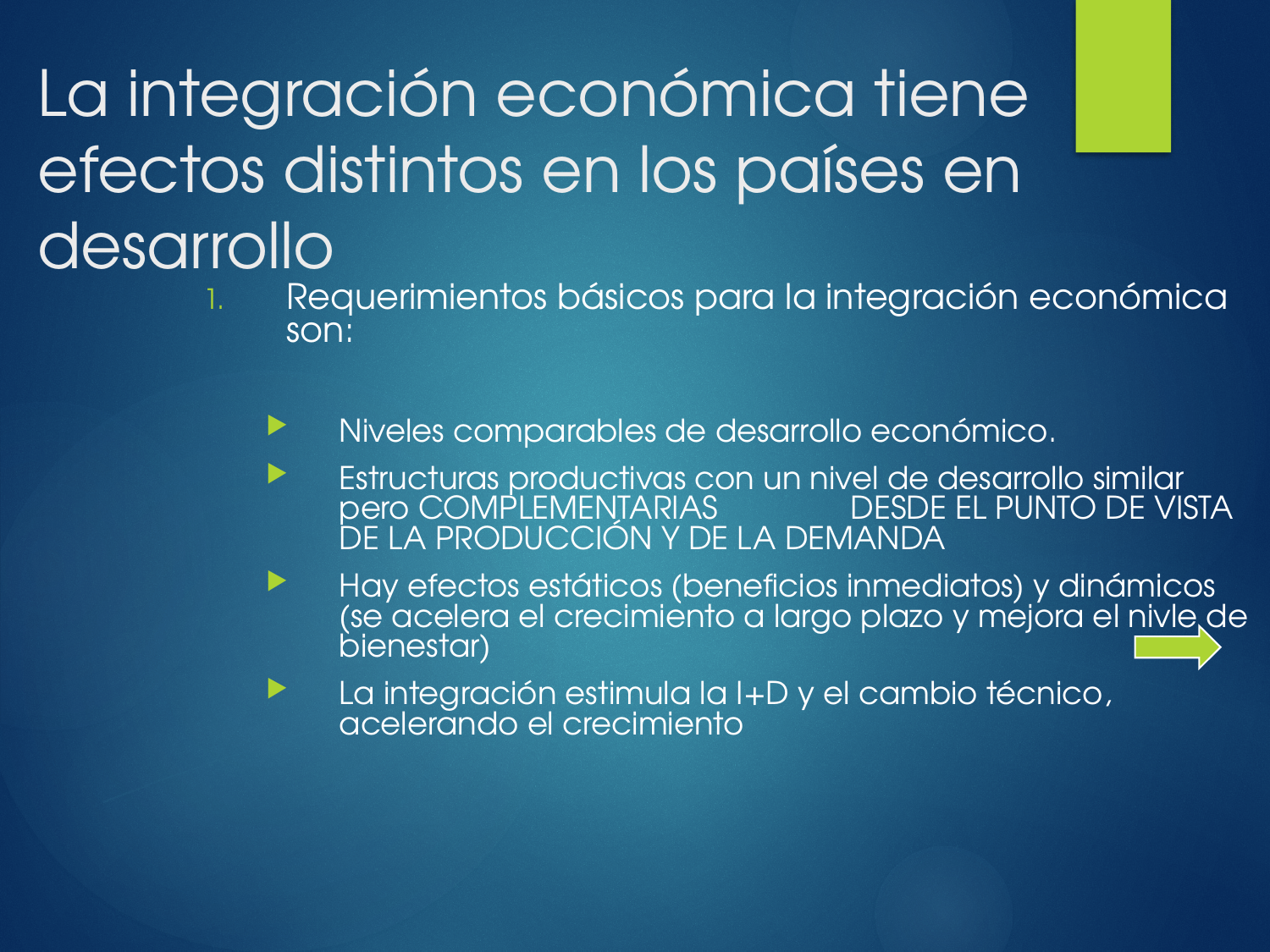

# La integración económica tiene efectos distintos en los países en desarrollo
Requerimientos básicos para la integración económica son:

Niveles comparables de desarrollo económico.
Estructuras productivas con un nivel de desarrollo similar pero COMPLEMENTARIAS 	 DESDE EL PUNTO DE VISTA  DE LA PRODUCCIÓN Y DE LA DEMANDA
Hay efectos estáticos (beneficios inmediatos) y dinámicos (se acelera el crecimiento a largo plazo y mejora el nivle de bienestar)
La integración estimula la I+D y el cambio técnico, acelerando el crecimiento